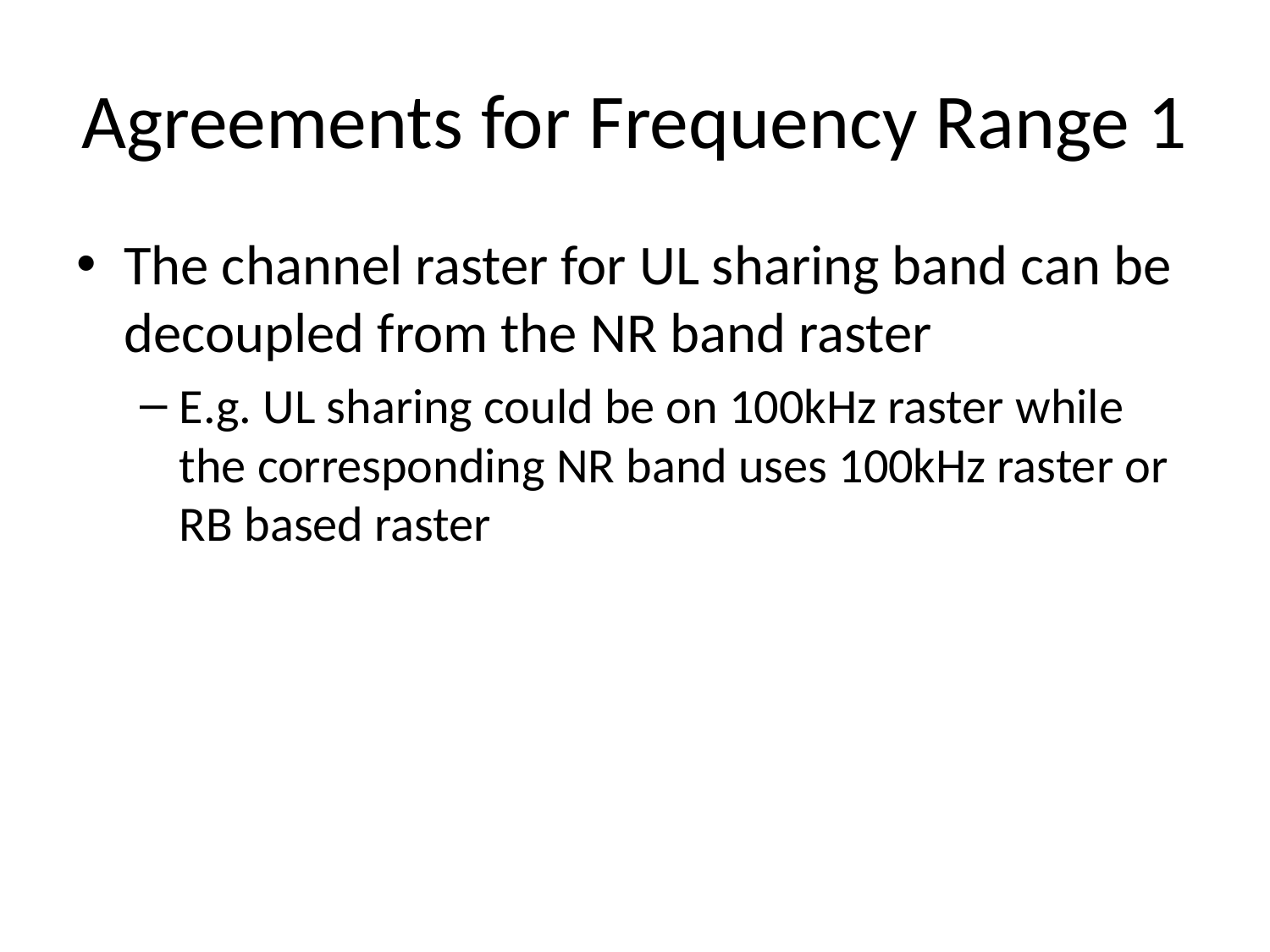

# Agreements for Frequency Range 1
The channel raster for UL sharing band can be decoupled from the NR band raster
E.g. UL sharing could be on 100kHz raster while the corresponding NR band uses 100kHz raster or RB based raster